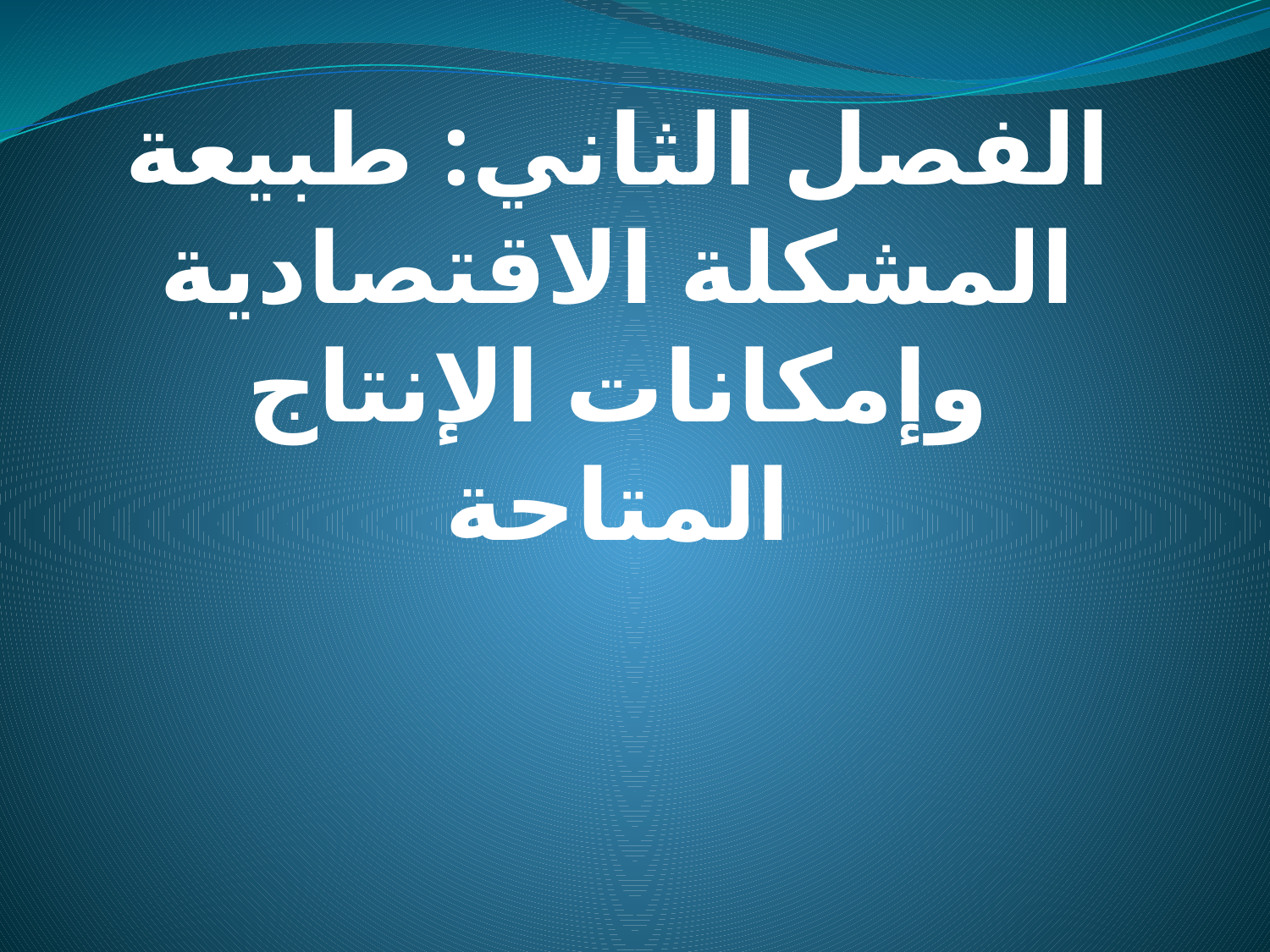

# الفصل الثاني: طبيعة المشكلة الاقتصادية وإمكانات الإنتاج المتاحة